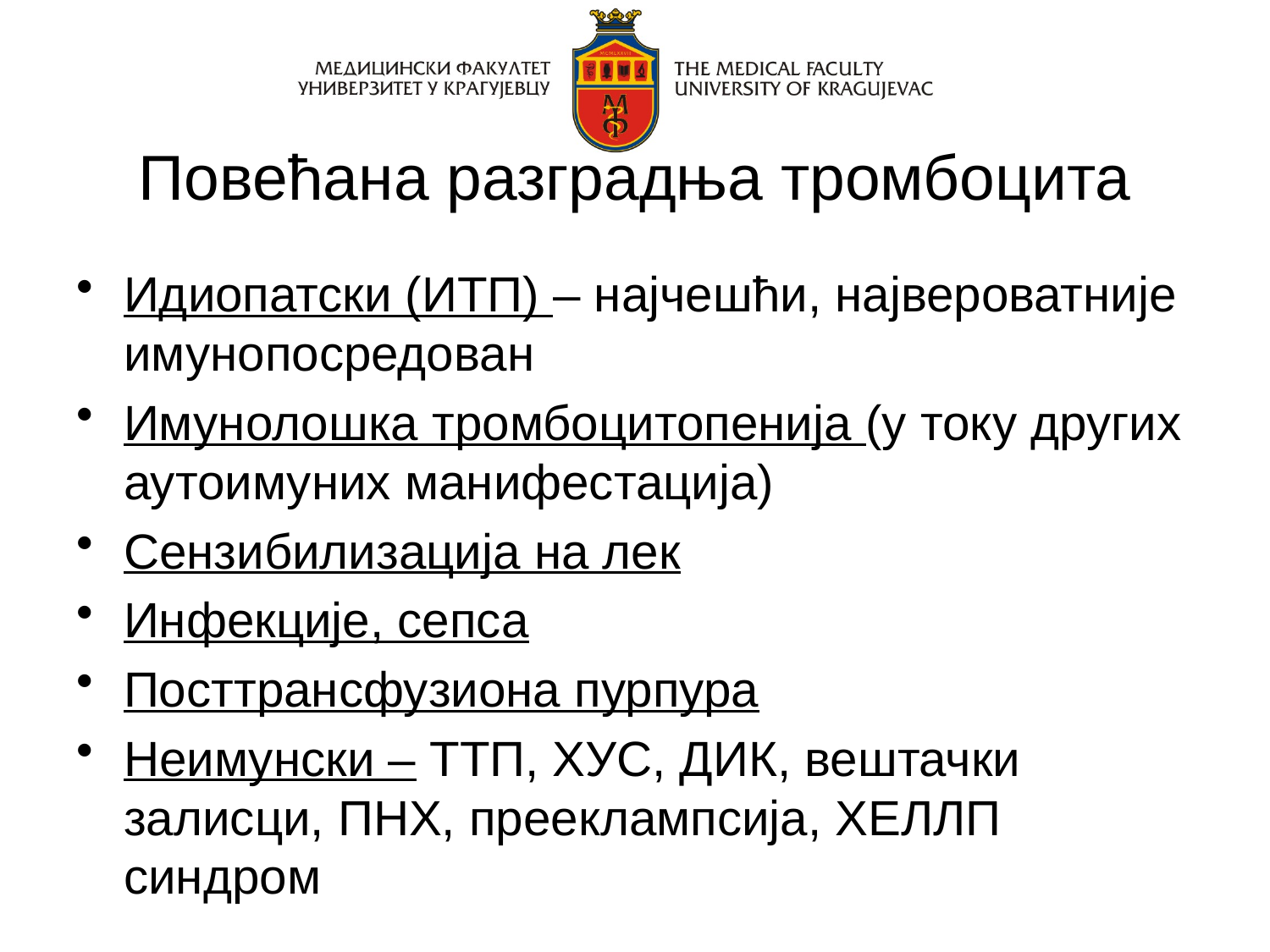

# Повећана разградња тромбоцита
Идиопатски (ИТП) – најчешћи, највероватније имунопосредован
Имунолошка тромбоцитопенија (у току других аутоимуних манифестација)
Сензибилизација на лек
Инфекције, сепса
Посттрансфузиона пурпура
Неимунски – ТТП, ХУС, ДИК, вештачки залисци, ПНХ, прееклампсија, ХЕЛЛП синдром